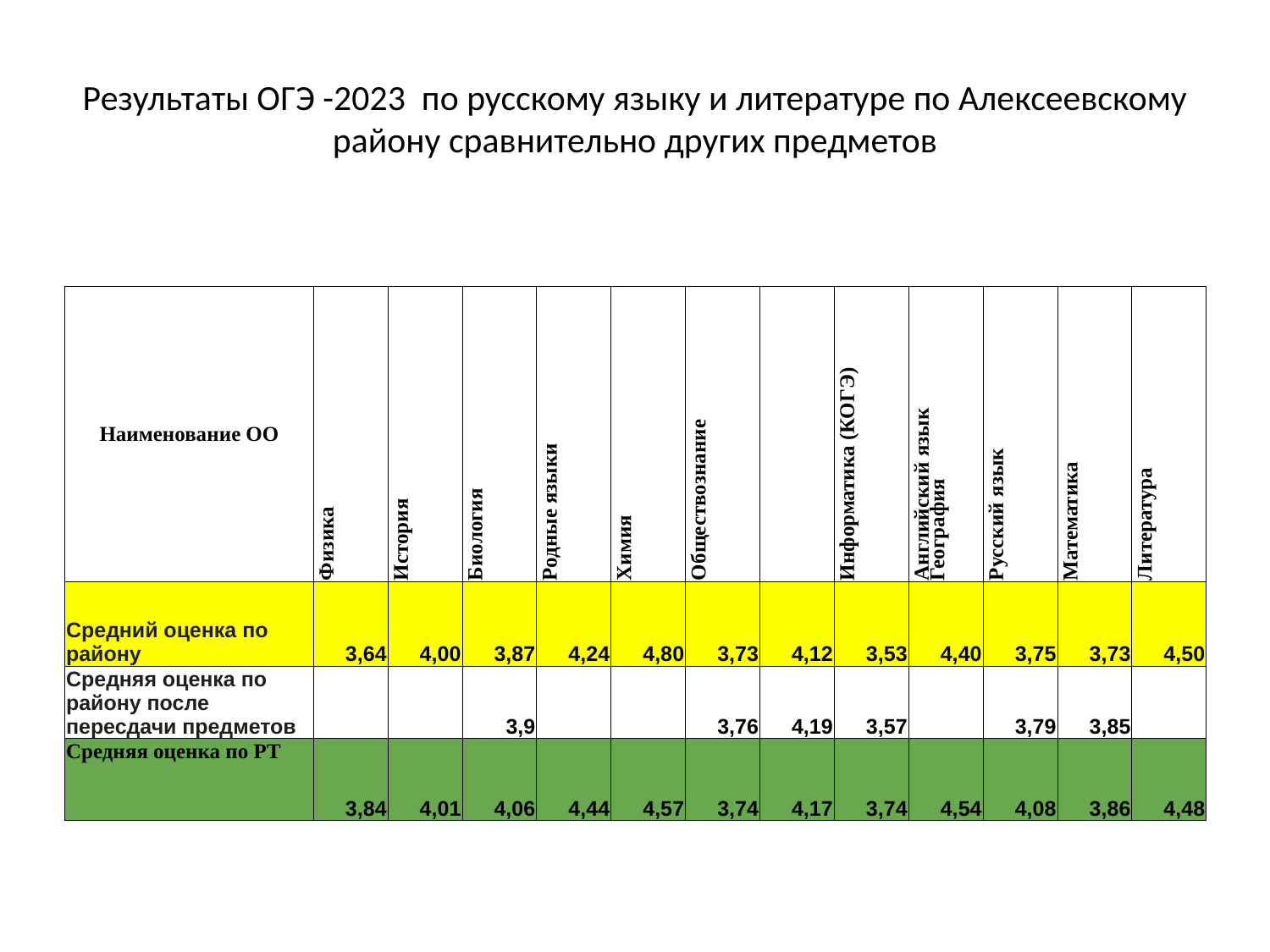

# Результаты ОГЭ -2023  по русскому языку и литературе по Алексеевскому району сравнительно других предметов
| Наименование ОО | Физика | История | Биология | Родные языки | Химия | Обществознание | География | Информатика (КОГЭ) | Английский язык | Русский язык | Математика | Литература |
| --- | --- | --- | --- | --- | --- | --- | --- | --- | --- | --- | --- | --- |
| Средний оценка по району | 3,64 | 4,00 | 3,87 | 4,24 | 4,80 | 3,73 | 4,12 | 3,53 | 4,40 | 3,75 | 3,73 | 4,50 |
| Средняя оценка по району после пересдачи предметов |  |  | 3,9 |  |  | 3,76 | 4,19 | 3,57 |  | 3,79 | 3,85 |  |
| Средняя оценка по РТ | 3,84 | 4,01 | 4,06 | 4,44 | 4,57 | 3,74 | 4,17 | 3,74 | 4,54 | 4,08 | 3,86 | 4,48 |